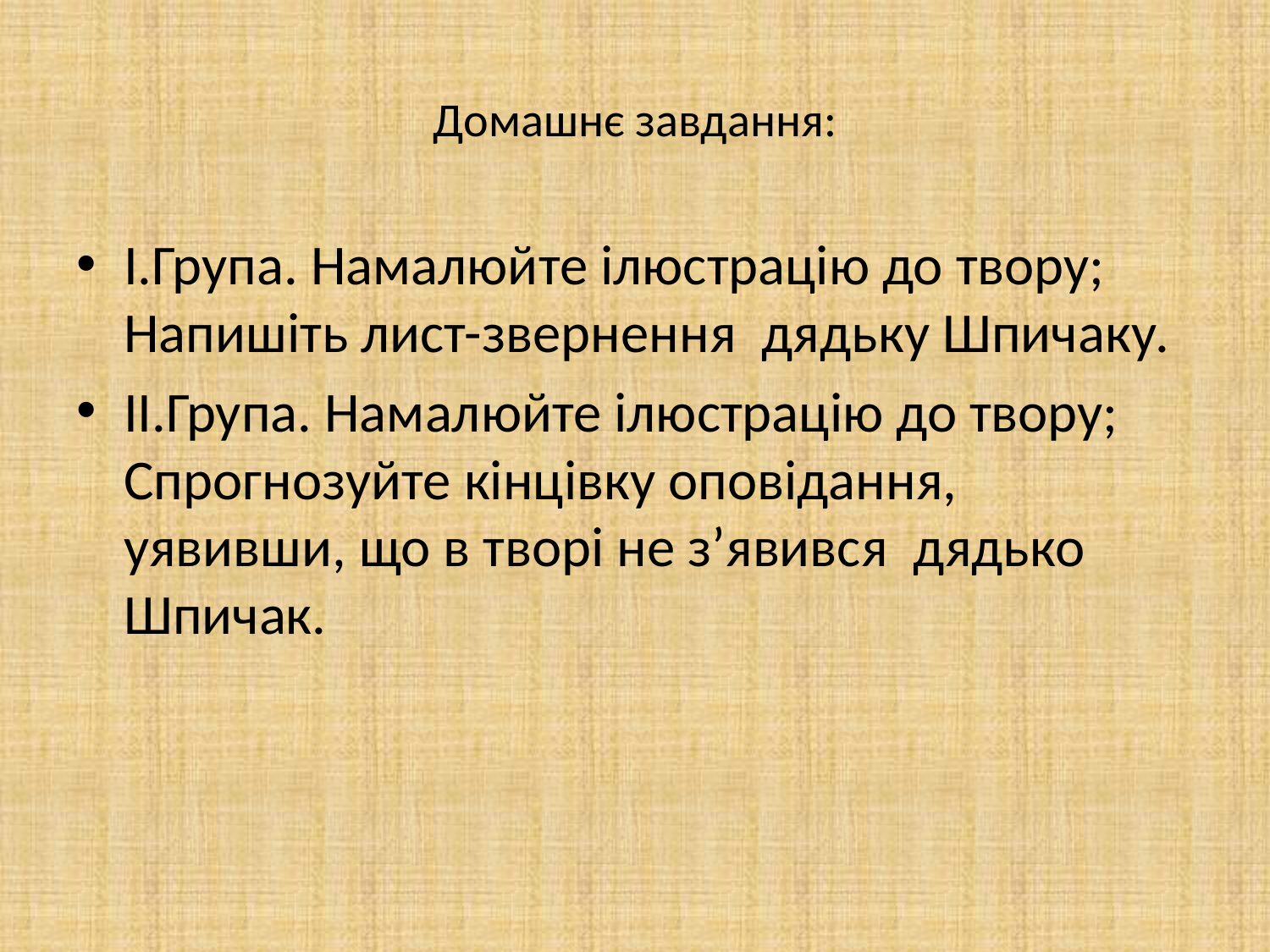

# Домашнє завдання:
І.Група. Намалюйте ілюстрацію до твору;  Напишіть лист-звернення  дядьку Шпичаку.
ІІ.Група. Намалюйте ілюстрацію до твору; Спрогнозуйте кінцівку оповідання, уявивши, що в творі не з’явився  дядько Шпичак.